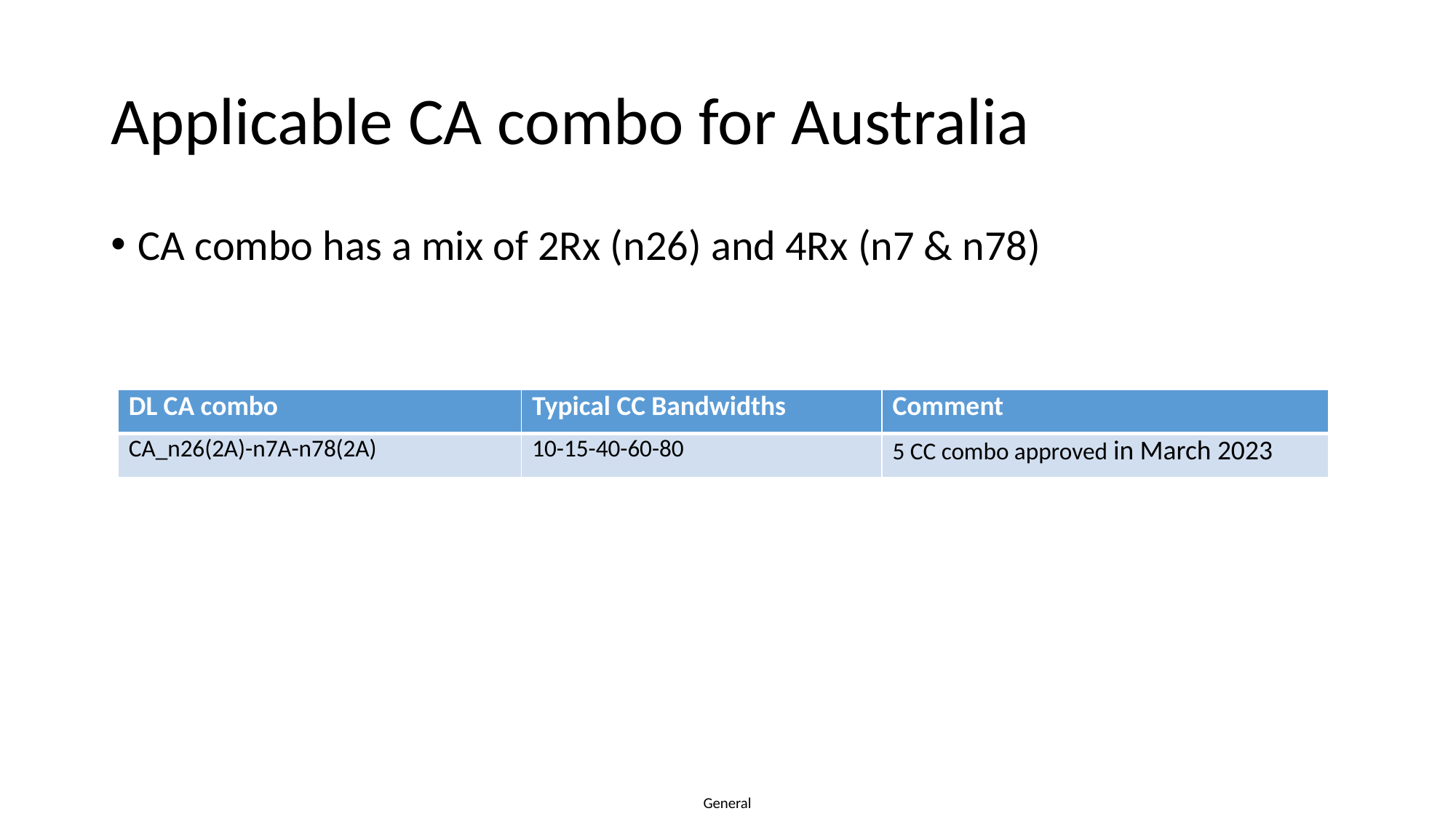

# Applicable CA combo for Australia
CA combo has a mix of 2Rx (n26) and 4Rx (n7 & n78)
| DL CA combo | Typical CC Bandwidths | Comment |
| --- | --- | --- |
| CA\_n26(2A)-n7A-n78(2A) | 10-15-40-60-80 | 5 CC combo approved in March 2023 |